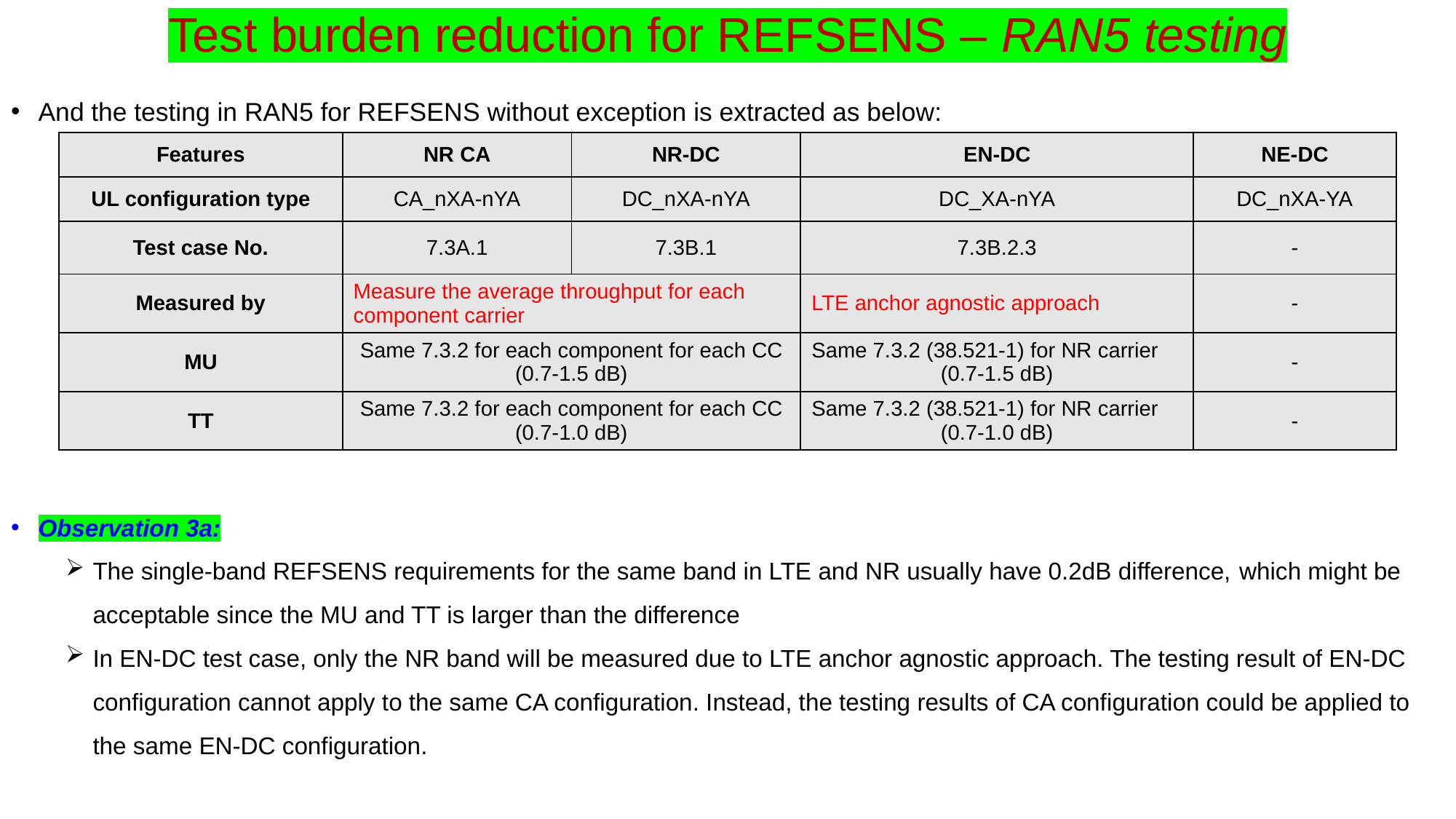

# Test burden reduction for REFSENS – RAN5 testing
And the testing in RAN5 for REFSENS without exception is extracted as below:

Observation 3a:
The single-band REFSENS requirements for the same band in LTE and NR usually have 0.2dB difference, which might be acceptable since the MU and TT is larger than the difference
In EN-DC test case, only the NR band will be measured due to LTE anchor agnostic approach. The testing result of EN-DC configuration cannot apply to the same CA configuration. Instead, the testing results of CA configuration could be applied to the same EN-DC configuration.

| Features | NR CA | NR-DC | EN-DC | NE-DC |
| --- | --- | --- | --- | --- |
| UL configuration type | CA\_nXA-nYA | DC\_nXA-nYA | DC\_XA-nYA | DC\_nXA-YA |
| Test case No. | 7.3A.1 | 7.3B.1 | 7.3B.2.3 | - |
| Measured by | Measure the average throughput for each component carrier |  | LTE anchor agnostic approach | - |
| MU | Same 7.3.2 for each component for each CC (0.7-1.5 dB) |  | Same 7.3.2 (38.521-1) for NR carrier (0.7-1.5 dB) | - |
| TT | Same 7.3.2 for each component for each CC (0.7-1.0 dB) |  | Same 7.3.2 (38.521-1) for NR carrier (0.7-1.0 dB) | - |